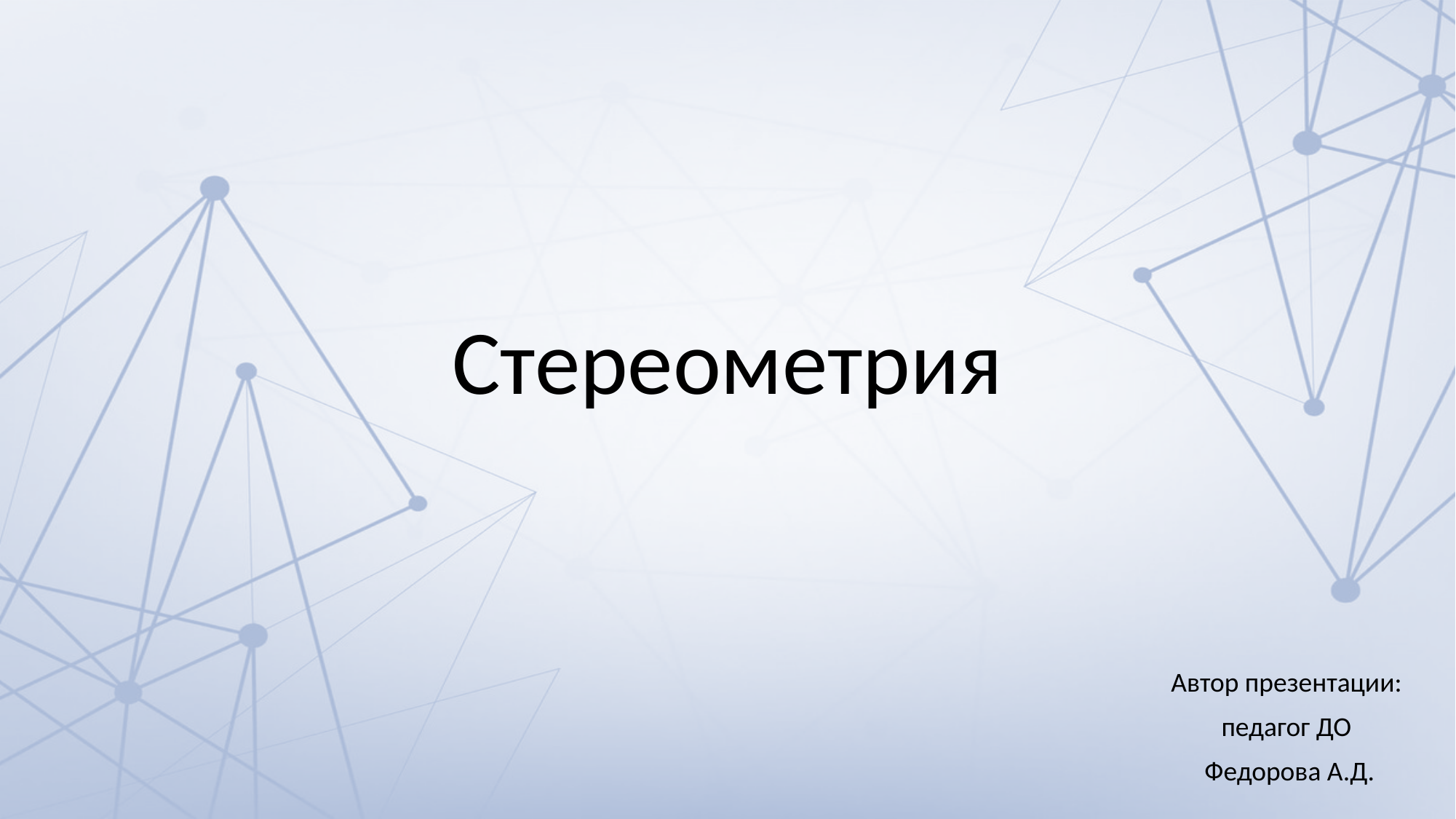

# Стереометрия
Автор презентации:
педагог ДО
Федорова А.Д.